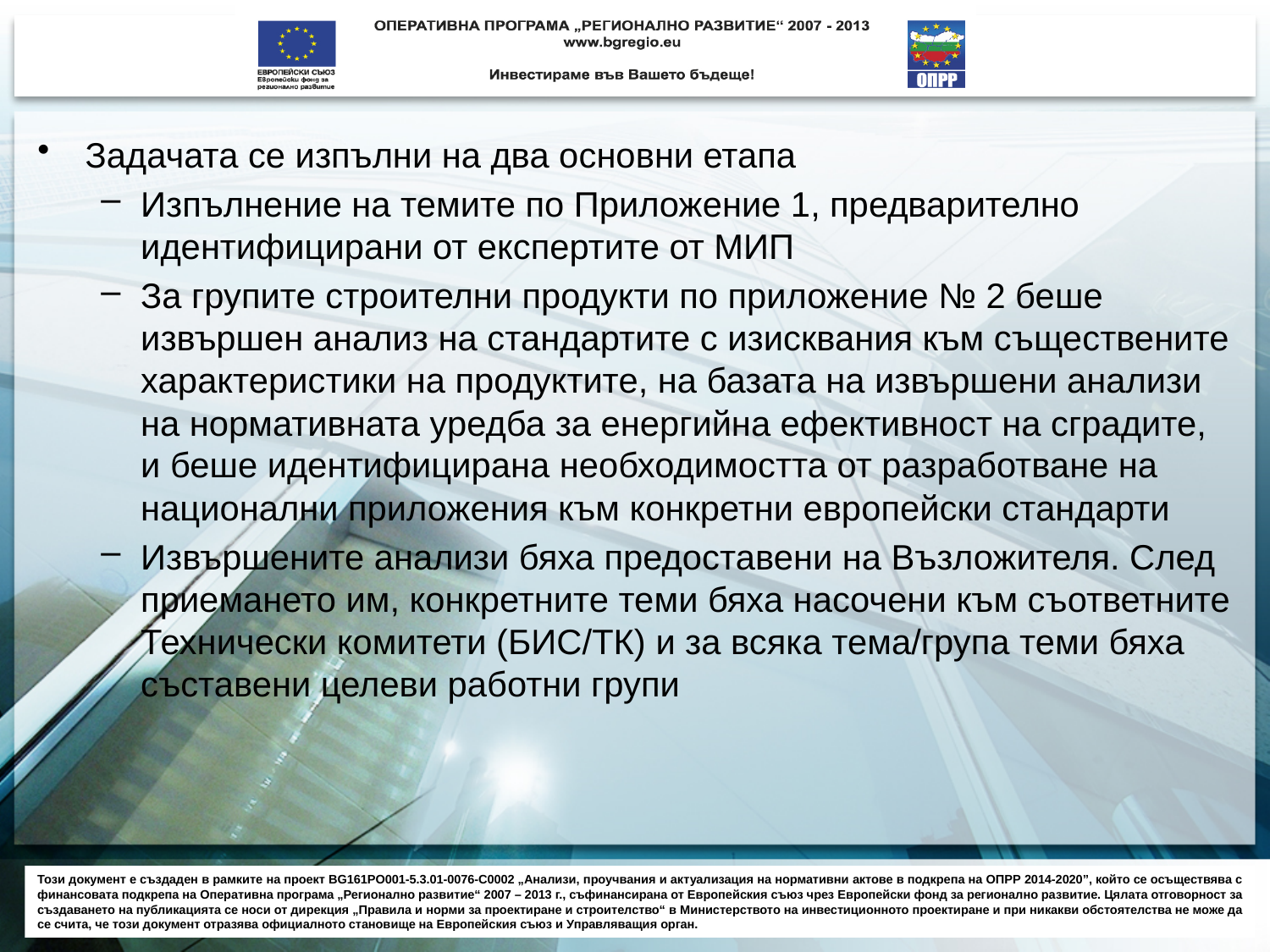

Задачата се изпълни на два основни етапа
Изпълнение на темите по Приложение 1, предварително идентифицирани от експертите от МИП
За групите строителни продукти по приложение № 2 беше извършен анализ на стандартите с изисквания към съществените характеристики на продуктите, на базата на извършени анализи на нормативната уредба за енергийна ефективност на сградите, и беше идентифицирана необходимостта от разработване на национални приложения към конкретни европейски стандарти
Извършените анализи бяха предоставени на Възложителя. След приемането им, конкретните теми бяха насочени към съответните Технически комитети (БИС/ТК) и за всяка тема/група теми бяха съставени целеви работни групи